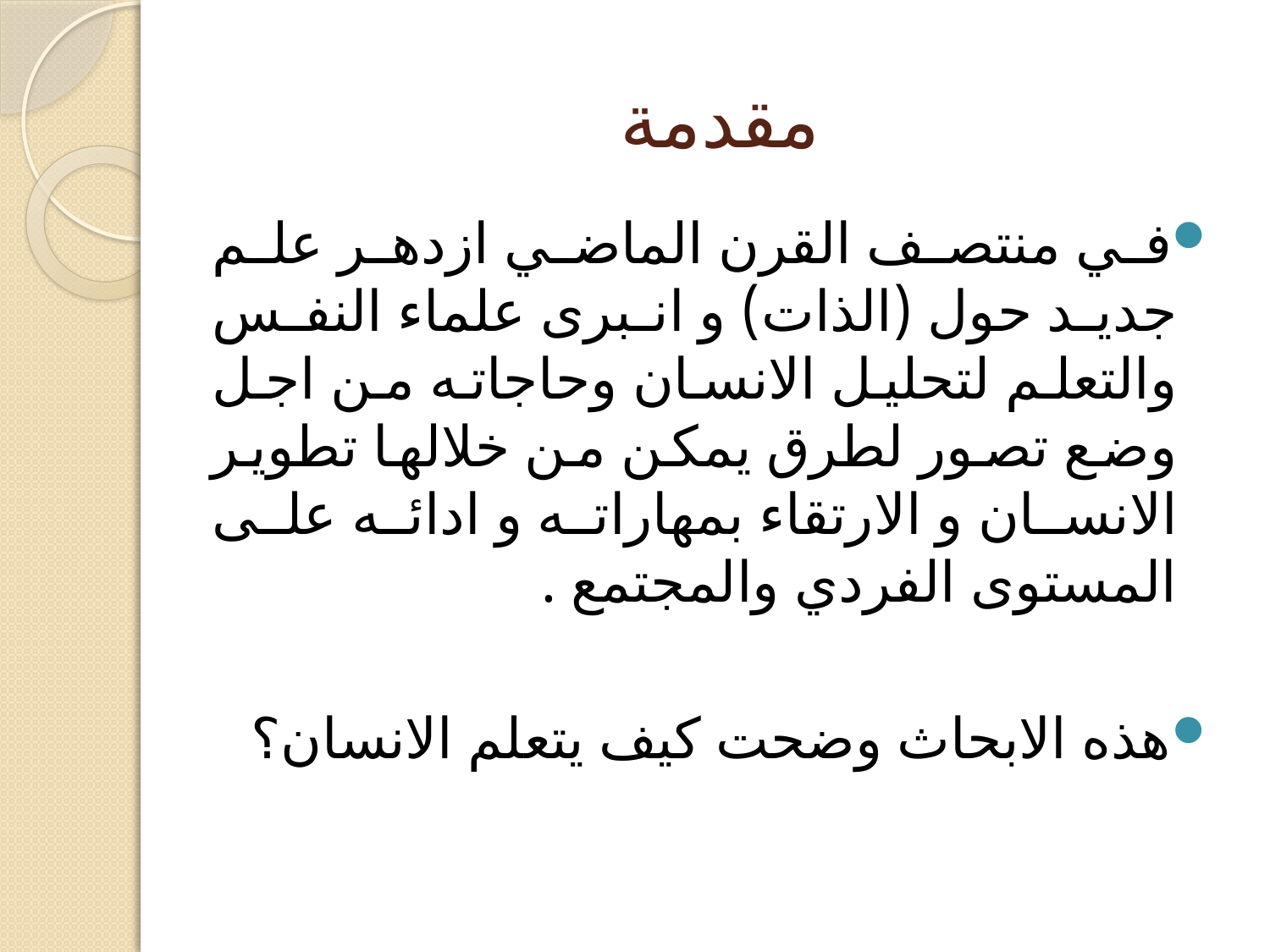

# مقدمة
في منتصف القرن الماضي ازدهر علم جديد حول (الذات) و انبرى علماء النفس والتعلم لتحليل الانسان وحاجاته من اجل وضع تصور لطرق يمكن من خلالها تطوير الانسان و الارتقاء بمهاراته و ادائه على المستوى الفردي والمجتمع .

هذه الابحاث وضحت كيف يتعلم الانسان؟